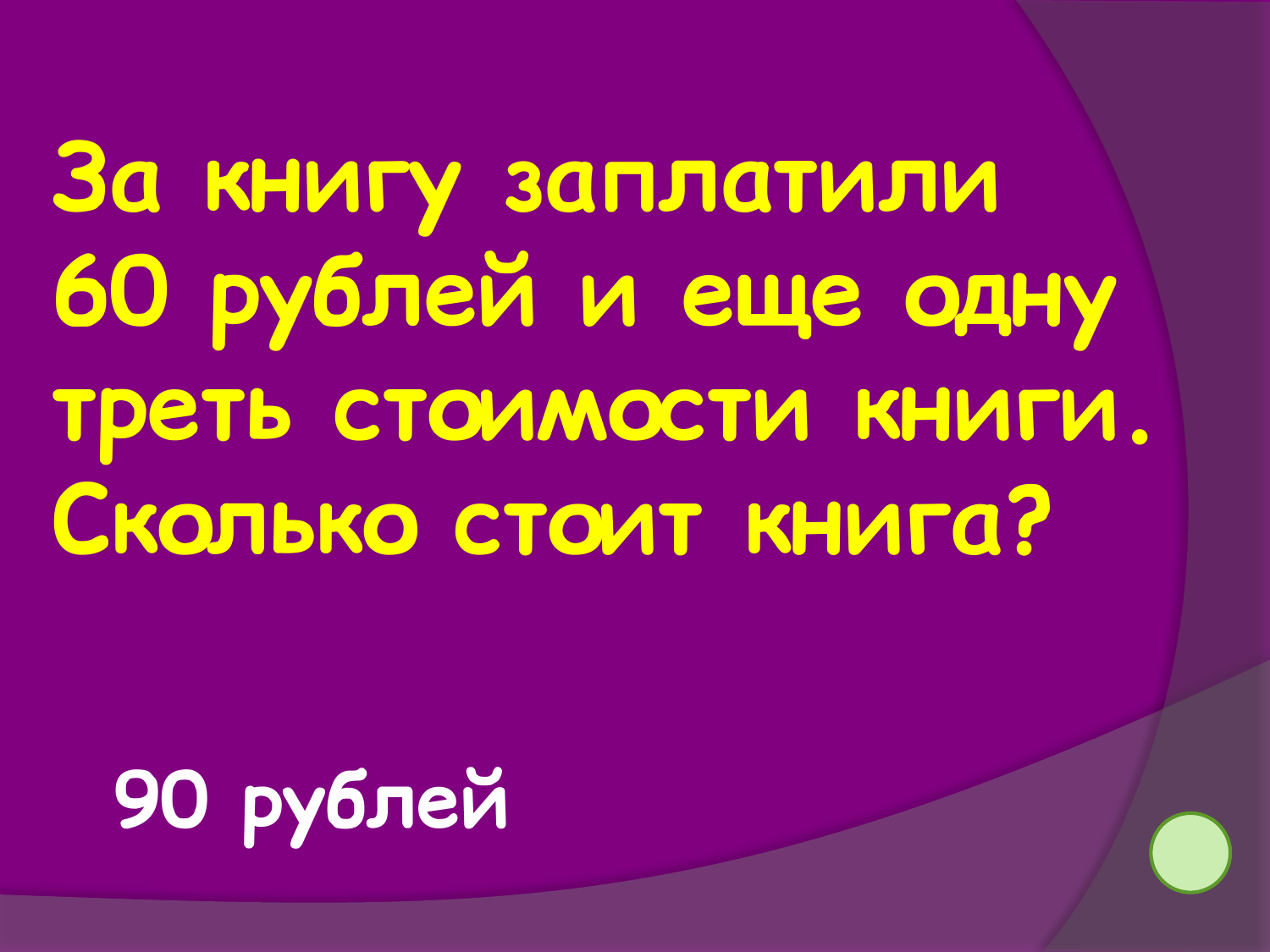

За книгу заплатили
60 рублей и еще одну треть стоимости книги. Сколько стоит книга?
90 рублей